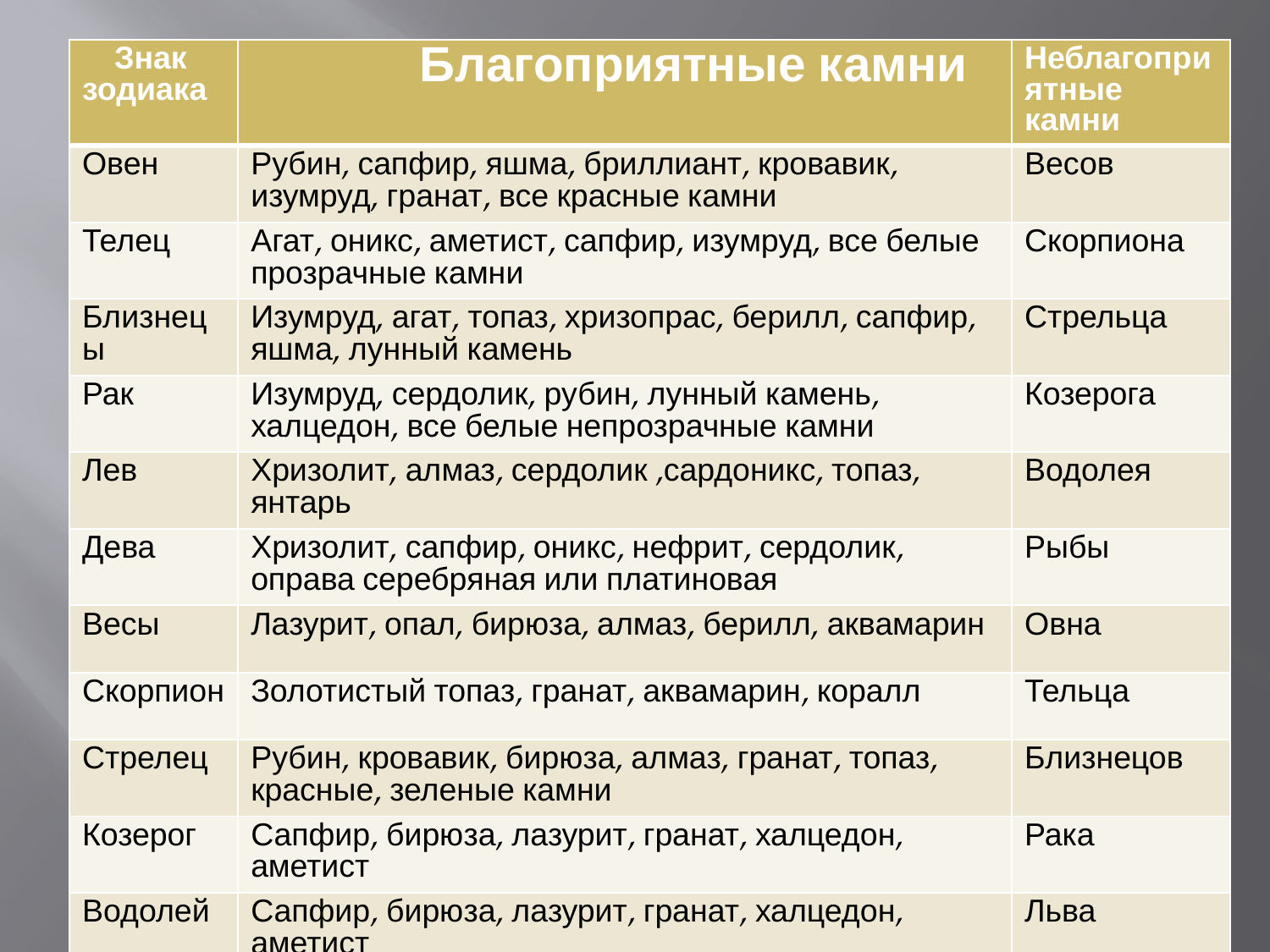

| Знак зодиака | Благоприятные камни | Неблагоприятные камни |
| --- | --- | --- |
| Овен | Рубин, сапфир, яшма, бриллиант, кровавик, изумруд, гранат, все красные камни | Весов |
| Телец | Агат, оникс, аметист, сапфир, изумруд, все белые прозрачные камни | Скорпиона |
| Близнецы | Изумруд, агат, топаз, хризопрас, берилл, сапфир, яшма, лунный камень | Стрельца |
| Рак | Изумруд, сердолик, рубин, лунный камень, халцедон, все белые непрозрачные камни | Козерога |
| Лев | Хризолит, алмаз, сердолик ,сардоникс, топаз, янтарь | Водолея |
| Дева | Хризолит, сапфир, оникс, нефрит, сердолик, оправа серебряная или платиновая | Рыбы |
| Весы | Лазурит, опал, бирюза, алмаз, берилл, аквамарин | Овна |
| Скорпион | Золотистый топаз, гранат, аквамарин, коралл | Тельца |
| Стрелец | Рубин, кровавик, бирюза, алмаз, гранат, топаз, красные, зеленые камни | Близнецов |
| Козерог | Сапфир, бирюза, лазурит, гранат, халцедон, аметист | Рака |
| Водолей | Сапфир, бирюза, лазурит, гранат, халцедон, аметист | Льва |
| Рыбы | Аквамарин, агат, яшма, аметист, изумруд, жемчуг | Девы |